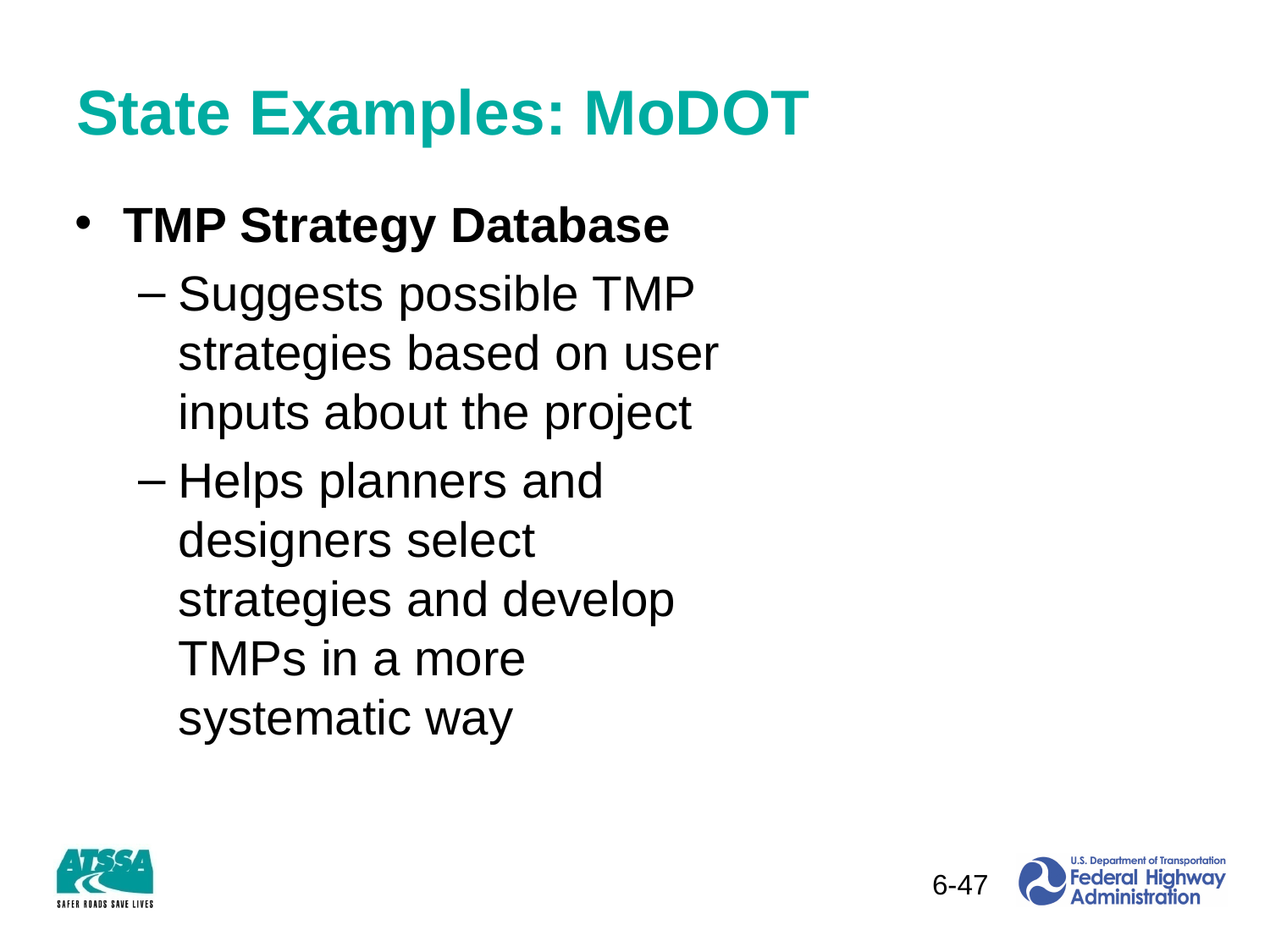

# State Examples: MoDOT
TMP Strategy Database
Suggests possible TMP strategies based on user inputs about the project
Helps planners and designers select strategies and develop TMPs in a more systematic way